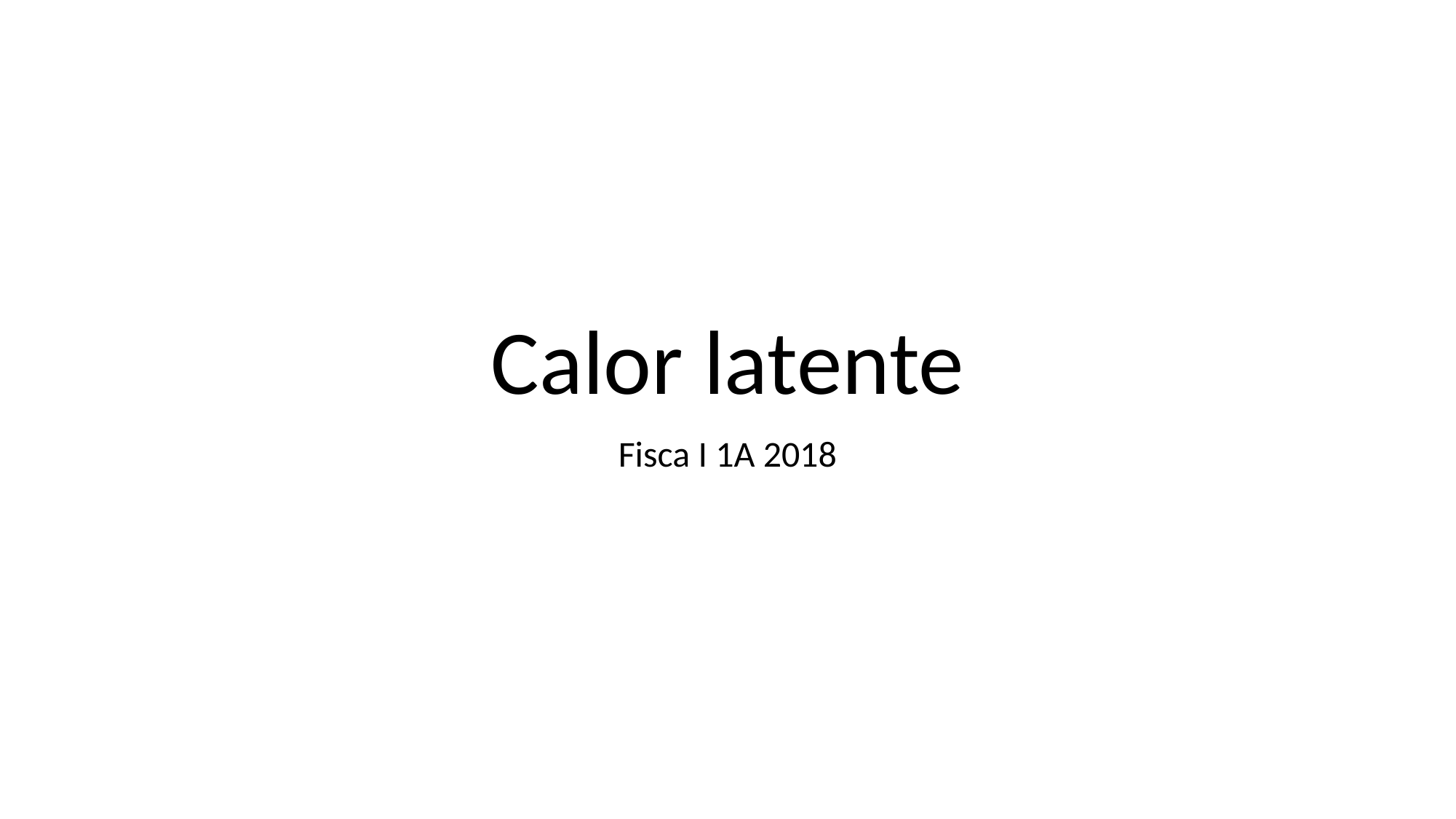

# Calor latente
Fisca I 1A 2018